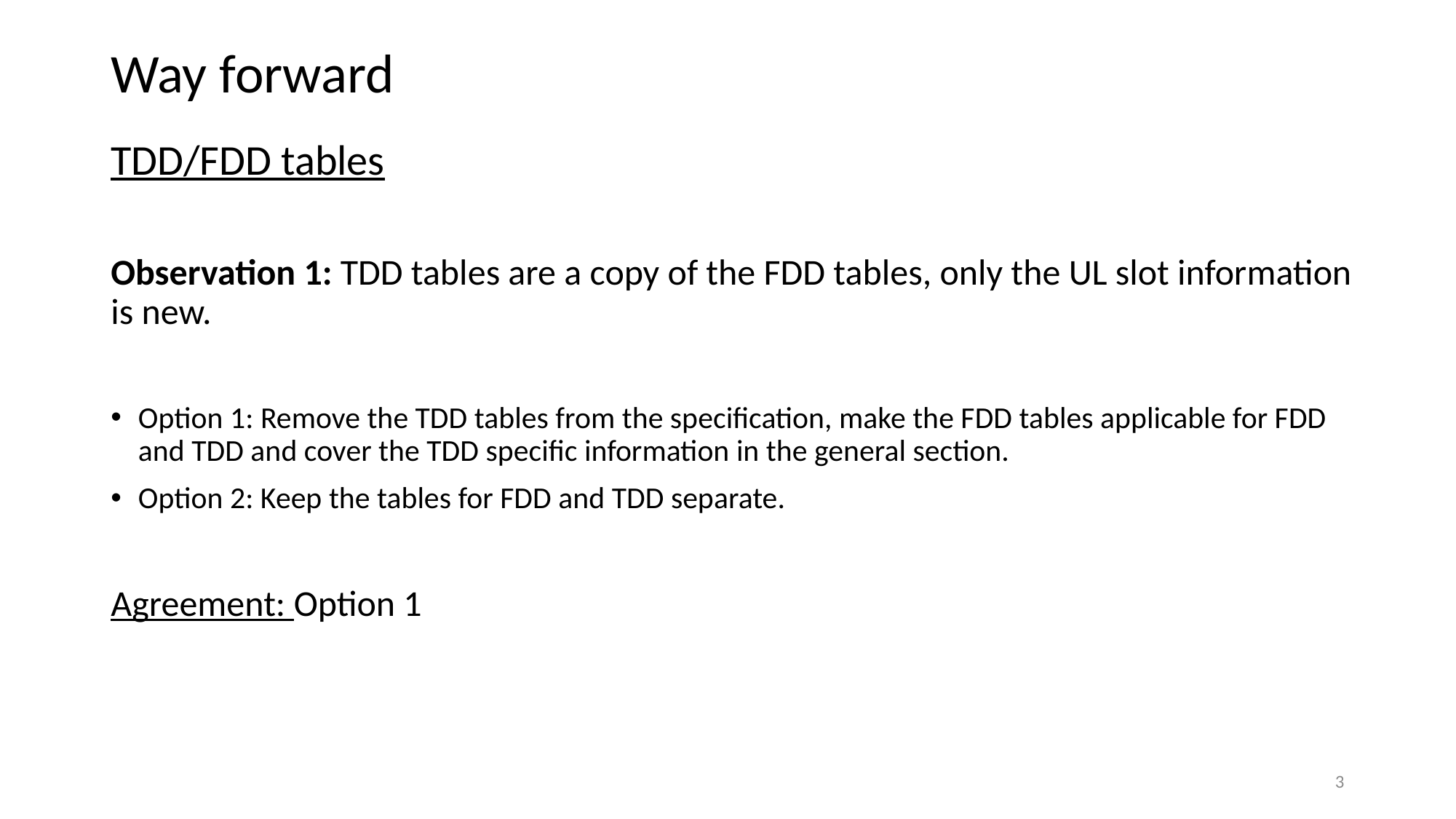

# Way forward
TDD/FDD tables

Observation 1: TDD tables are a copy of the FDD tables, only the UL slot information is new.

Option 1: Remove the TDD tables from the specification, make the FDD tables applicable for FDD and TDD and cover the TDD specific information in the general section.
Option 2: Keep the tables for FDD and TDD separate.

Agreement: Option 1

3